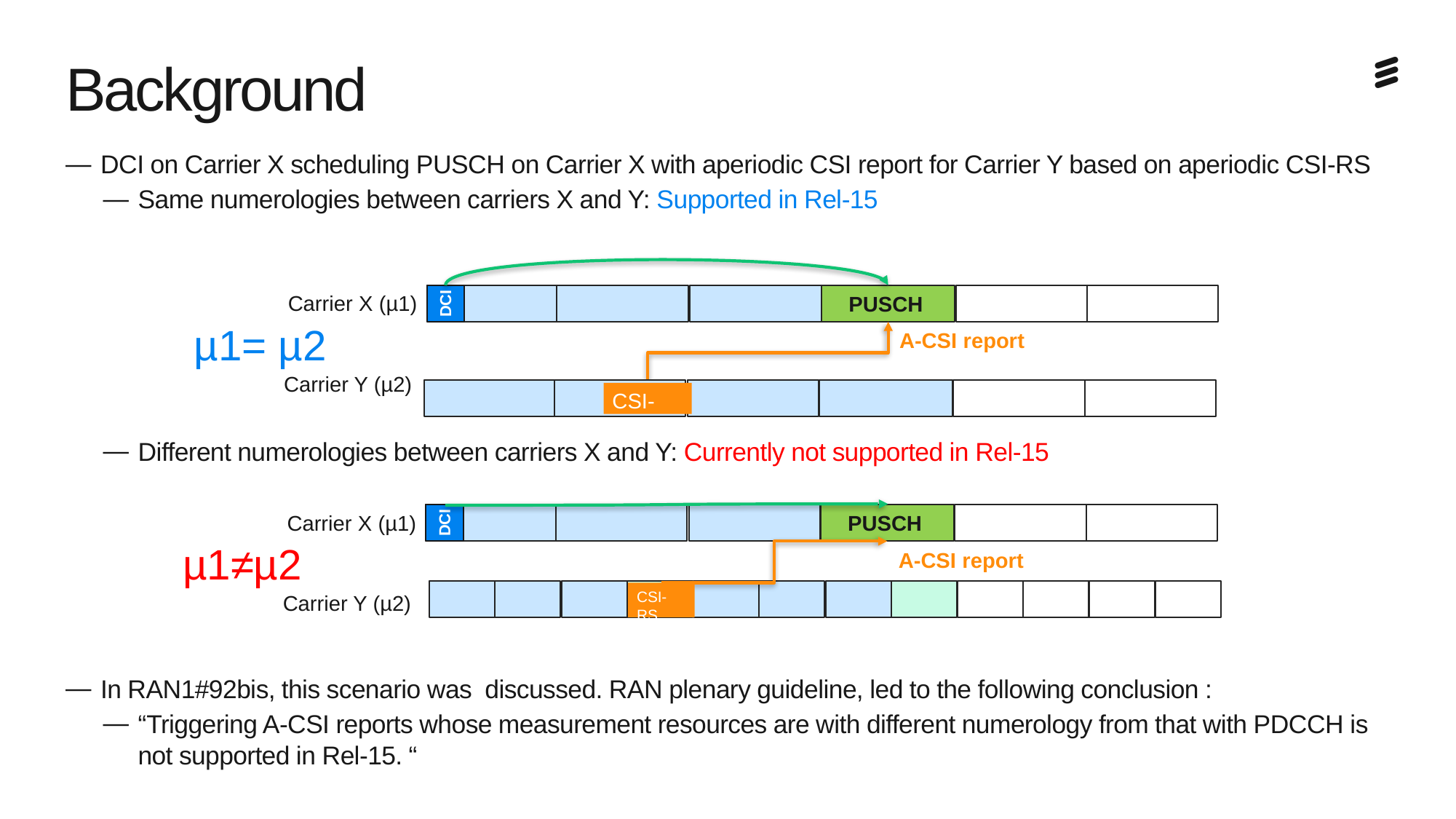

# Background
DCI on Carrier X scheduling PUSCH on Carrier X with aperiodic CSI report for Carrier Y based on aperiodic CSI-RS
Same numerologies between carriers X and Y: Supported in Rel-15

Different numerologies between carriers X and Y: Currently not supported in Rel-15

In RAN1#92bis, this scenario was  discussed. RAN plenary guideline, led to the following conclusion :
“Triggering A-CSI reports whose measurement resources are with different numerology from that with PDCCH is not supported in Rel-15. “

UL

DCI
PUSCH
Carrier X (µ1)
µ1= µ2

A-CSI report
Carrier Y (µ2)

UL

CSI-RS

UL

DCI
PUSCH
Carrier X (µ1)
µ1≠µ2

A-CSI report

CSI-RS
Carrier Y (µ2)